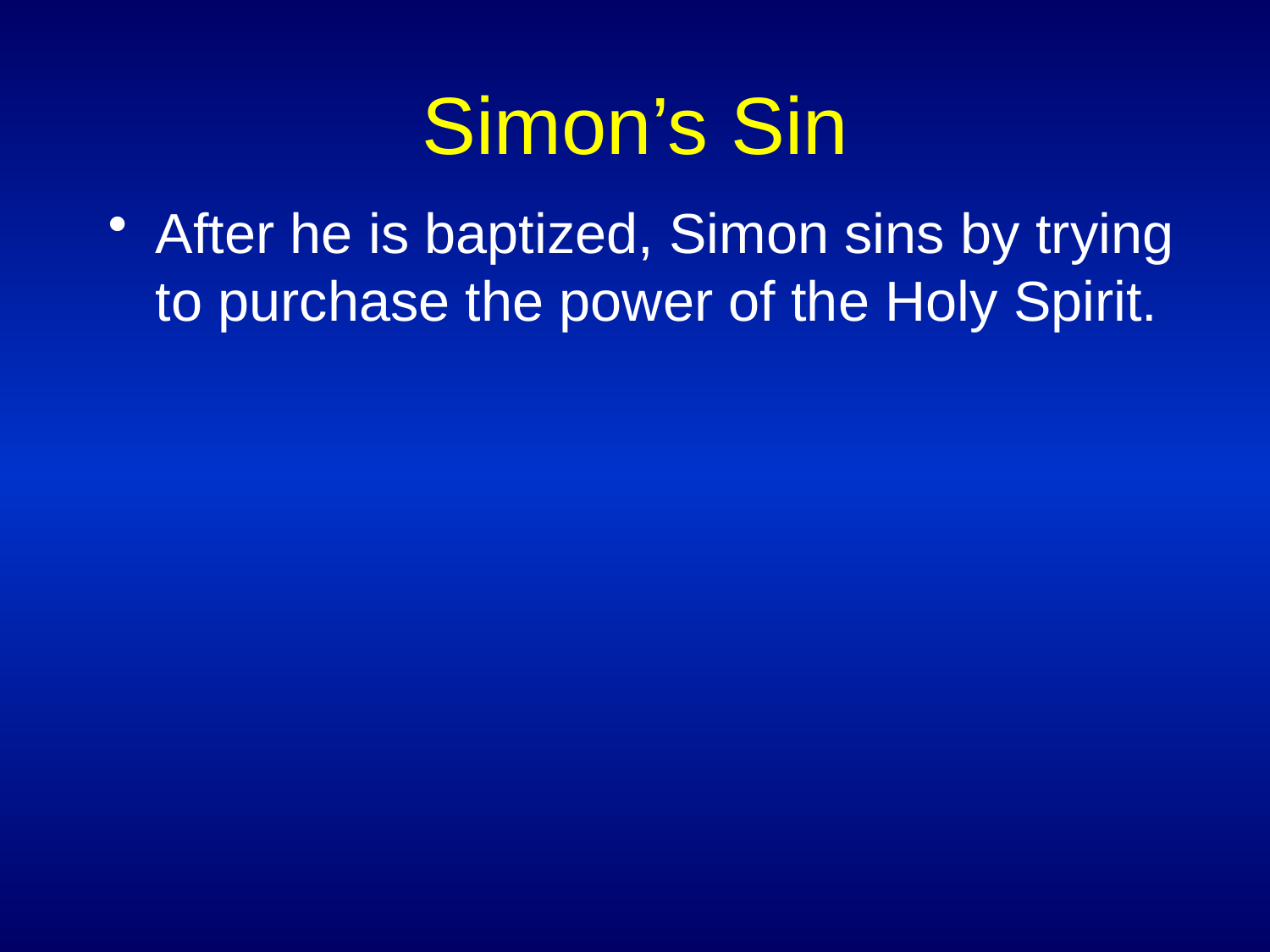

# Simon’s Sin
After he is baptized, Simon sins by trying to purchase the power of the Holy Spirit.